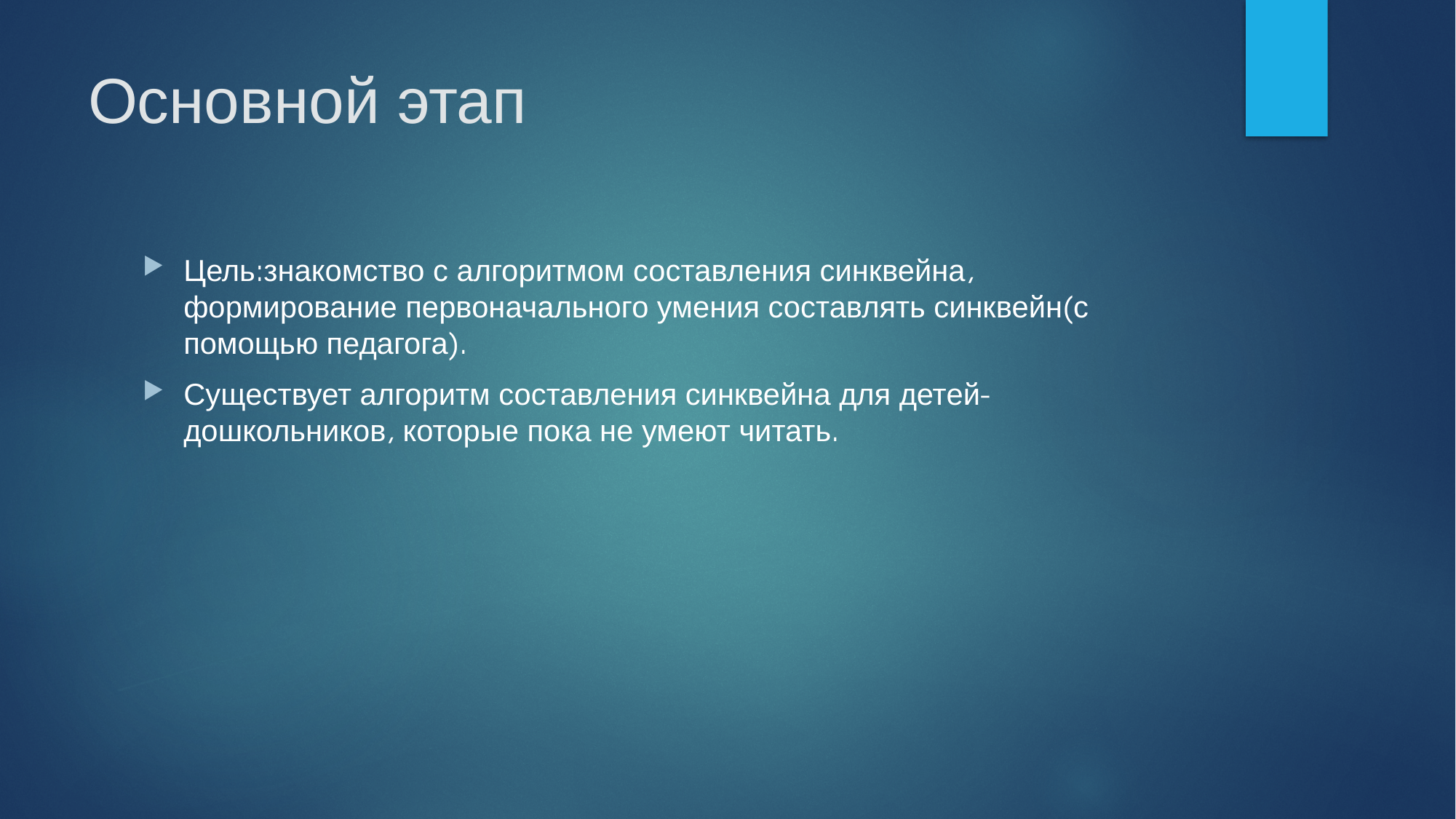

# Основной этап
Цель:знакомство с алгоритмом составления синквейна, формирование первоначального умения составлять синквейн(с помощью педагога).
Существует алгоритм составления синквейна для детей- дошкольников, которые пока не умеют читать.